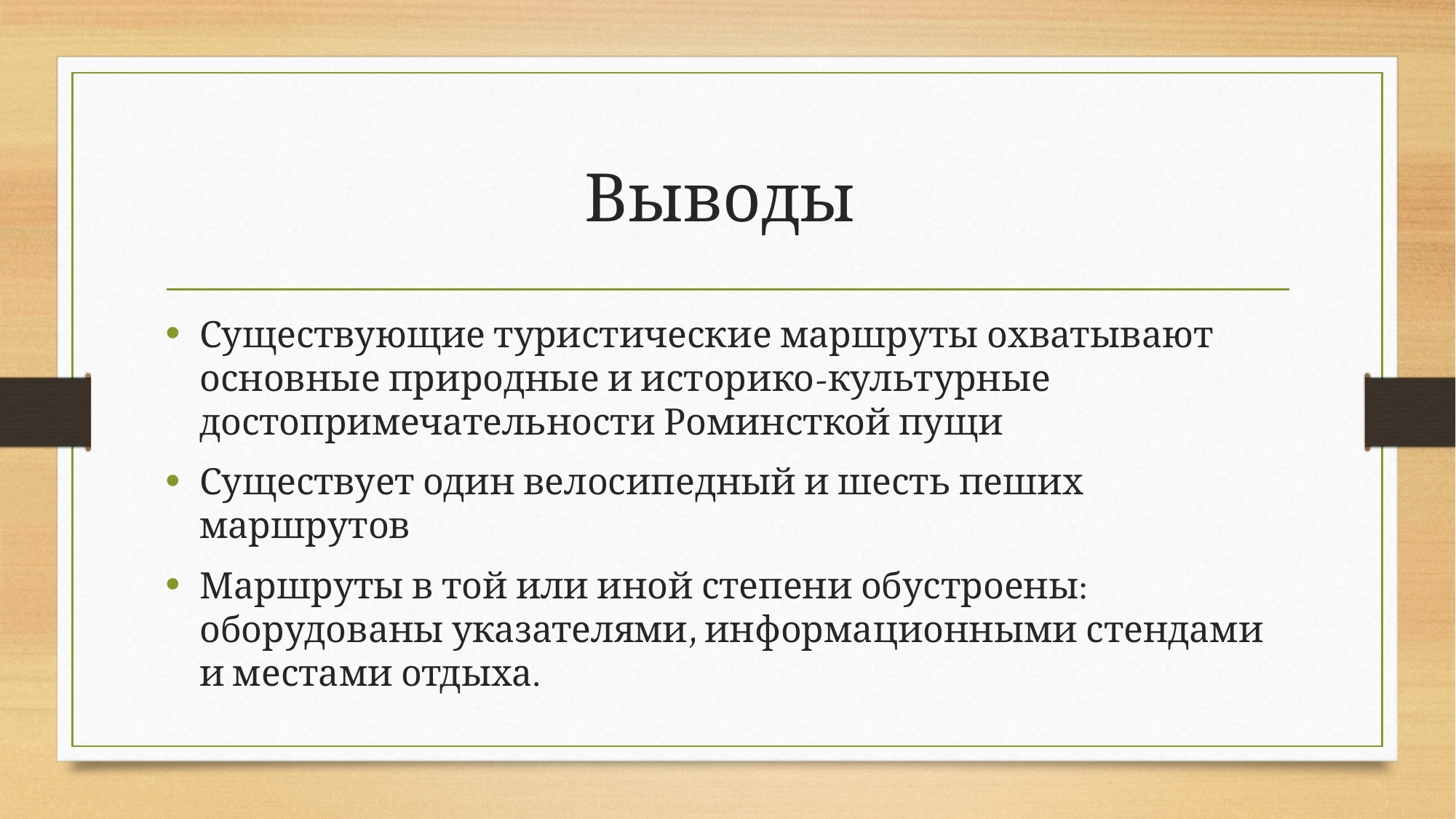

# Выводы
Существующие туристические маршруты охватывают основные природные и историко-культурные достопримечательности Роминсткой пущи
Существует один велосипедный и шесть пеших маршрутов
Маршруты в той или иной степени обустроены: оборудованы указателями, информационными стендами и местами отдыха.